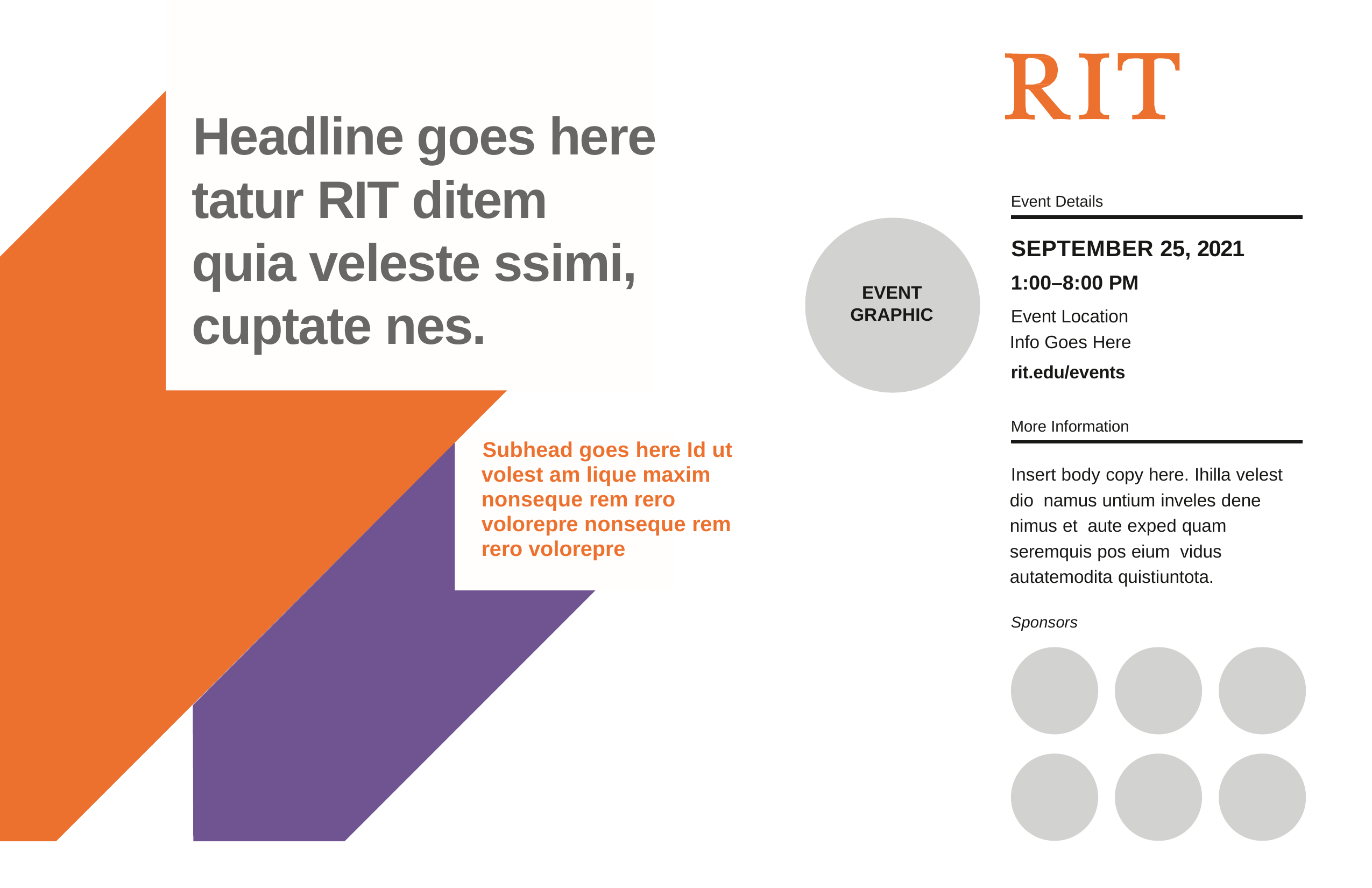

# Headline goes here tatur RIT ditem  quia veleste ssimi,  cuptate nes.
Event Details

SEPTEMBER 25, 2021
1:00–8:00 PM
Event Location  Info Goes Here
rit.edu/events
EVENT  GRAPHIC
More Information
Subhead goes here Id ut  volest am lique maxim  nonseque rem rero volorepre nonseque rem rero volorepre

Insert body copy here. Ihilla velest dio  namus untium inveles dene nimus et  aute exped quam seremquis pos eium  vidus autatemodita quistiuntota.
Sponsors